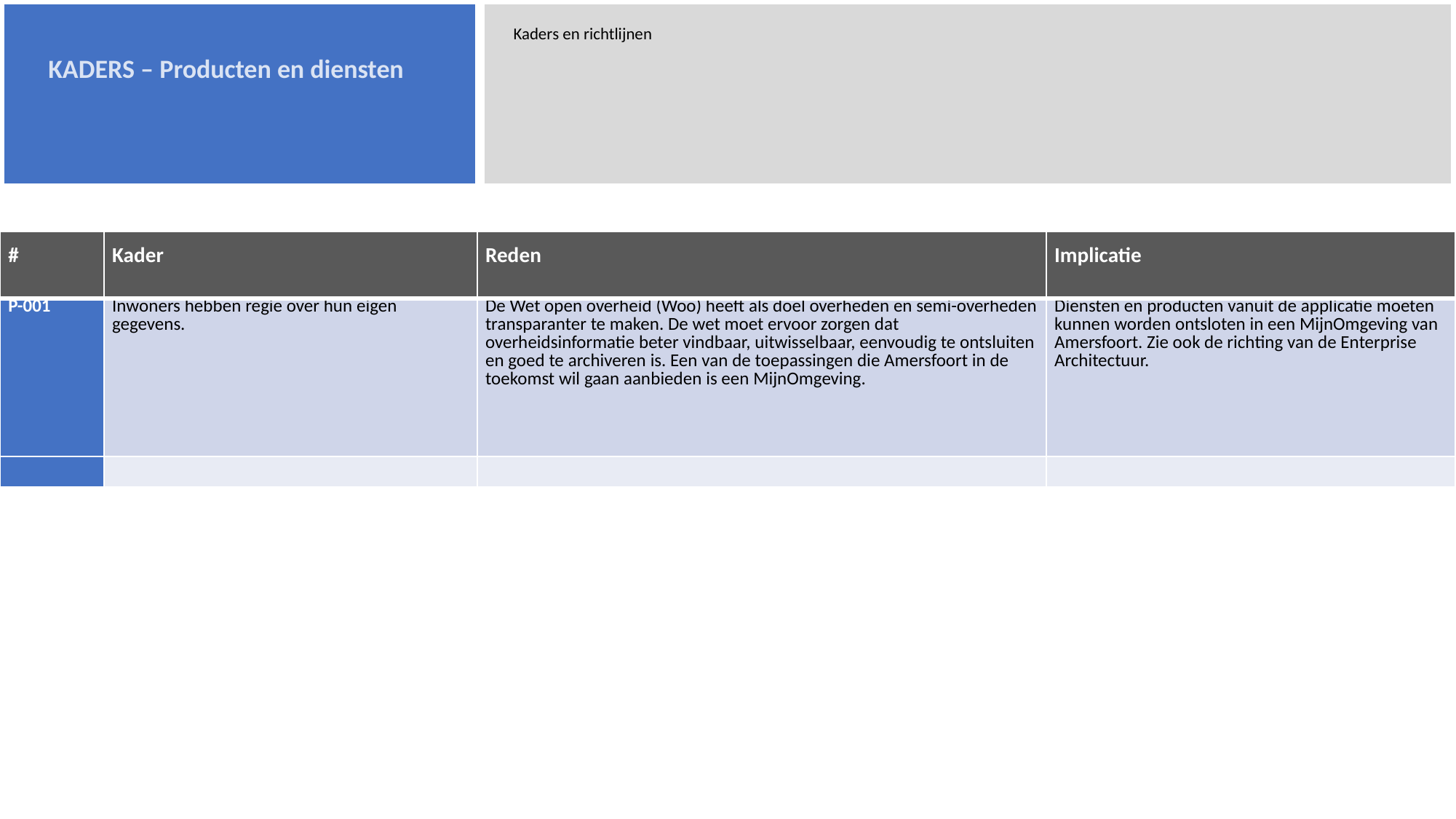

Kaders en richtlijnen

# KADERS – Producten en diensten
| # | Kader | Reden | Implicatie |
| --- | --- | --- | --- |
| P-001 | Inwoners hebben regie over hun eigen gegevens. | De Wet open overheid (Woo) heeft als doel overheden en semi-overheden transparanter te maken. De wet moet ervoor zorgen dat overheidsinformatie beter vindbaar, uitwisselbaar, eenvoudig te ontsluiten en goed te archiveren is. Een van de toepassingen die Amersfoort in de toekomst wil gaan aanbieden is een MijnOmgeving. | Diensten en producten vanuit de applicatie moeten kunnen worden ontsloten in een MijnOmgeving van Amersfoort. Zie ook de richting van de Enterprise Architectuur. |
|  |  |  |  |